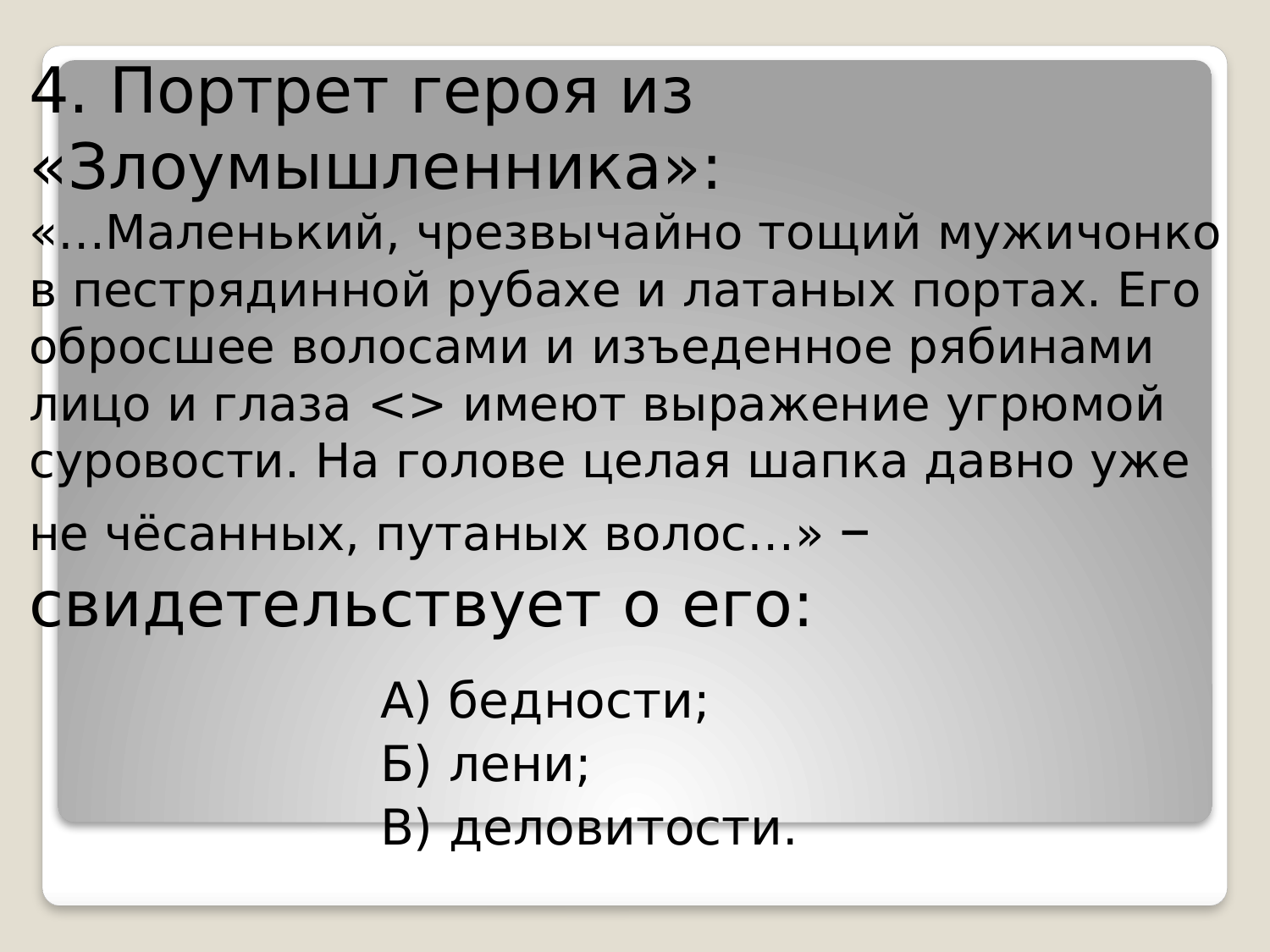

# 4. Портрет героя из «Злоумышленника»: «…Маленький, чрезвычайно тощий мужичонко в пестрядинной рубахе и латаных портах. Его обросшее волосами и изъеденное рябинами лицо и глаза <> имеют выражение угрюмой суровости. На голове целая шапка давно уже не чёсанных, путаных волос…» – свидетельствует о его:
А) бедности;
Б) лени;
В) деловитости.